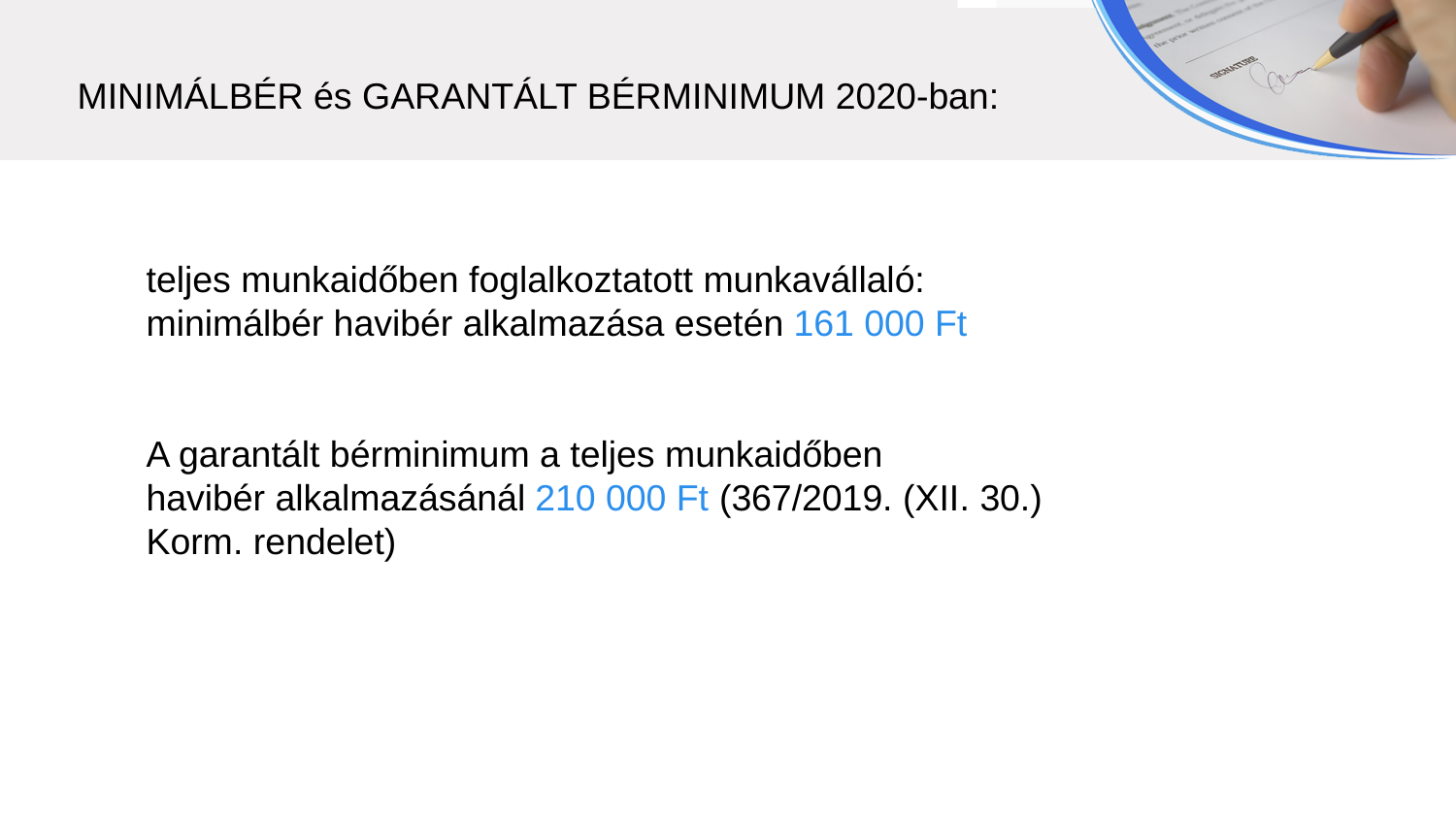

MINIMÁLBÉR és GARANTÁLT BÉRMINIMUM 2020-ban:
teljes munkaidőben foglalkoztatott munkavállaló:
minimálbér havibér alkalmazása esetén 161 000 Ft

A garantált bérminimum a teljes munkaidőben
havibér alkalmazásánál 210 000 Ft (367/2019. (XII. 30.) Korm. rendelet)